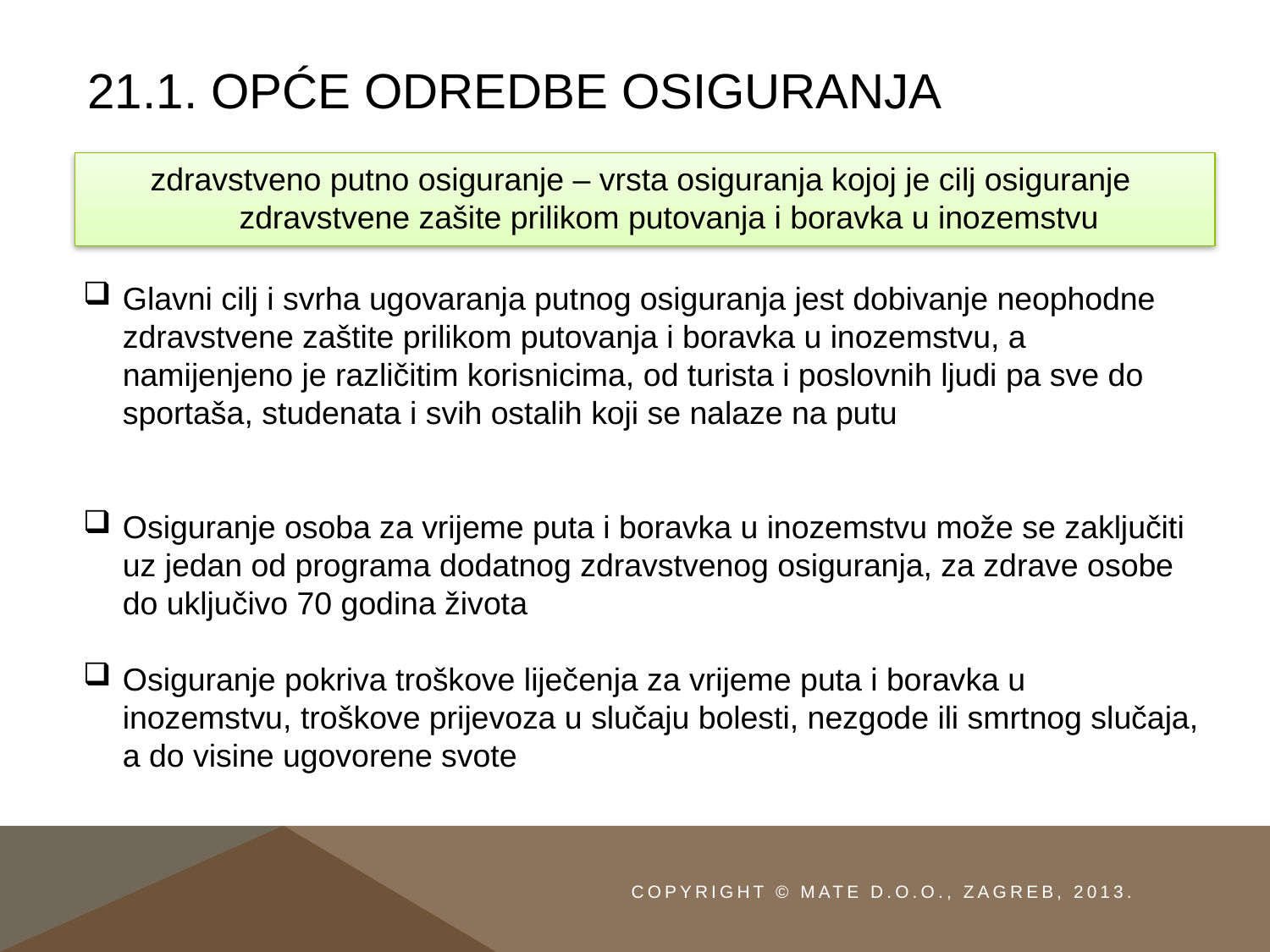

# 21.1. Opće odredbe osiguranja
zdravstveno putno osiguranje – vrsta osiguranja kojoj je cilj osiguranje  zdravstvene zašite prilikom putovanja i boravka u inozemstvu
Glavni cilj i svrha ugovaranja putnog osiguranja jest dobivanje neophodne zdravstvene zaštite prilikom putovanja i boravka u inozemstvu, a namijenjeno je različitim korisnicima, od turista i poslovnih ljudi pa sve do sportaša, studenata i svih ostalih koji se nalaze na putu

Osiguranje osoba za vrijeme puta i boravka u inozemstvu može se zaključiti uz jedan od programa dodatnog zdravstvenog osiguranja, za zdrave osobe do uključivo 70 godina života

Osiguranje pokriva troškove liječenja za vrijeme puta i boravka u inozemstvu, troškove prijevoza u slučaju bolesti, nezgode ili smrtnog slučaja, a do visine ugovorene svote
Copyright © MATE d.o.o., Zagreb, 2013.